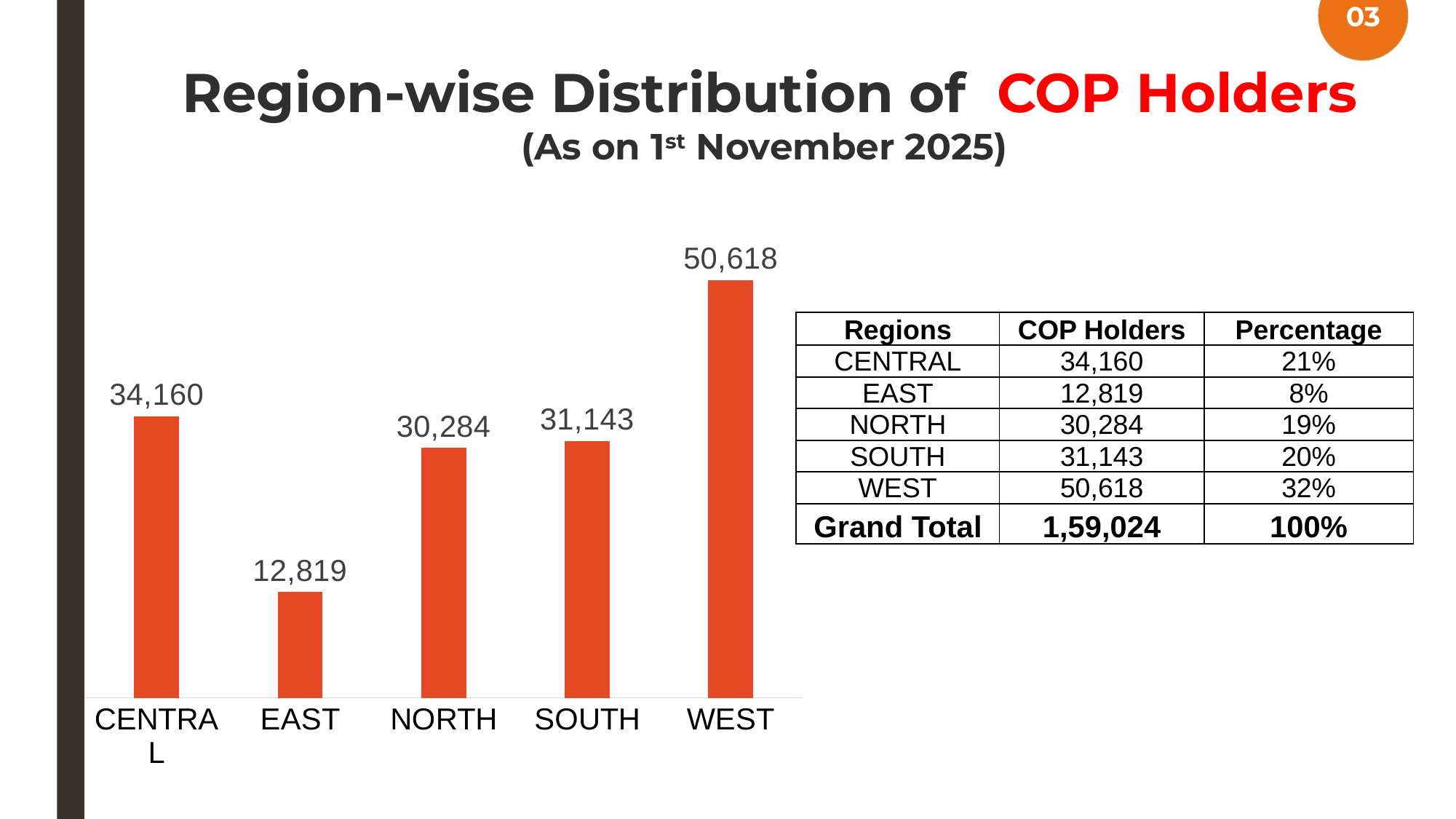

03
Region-wise Distribution of  COP Holders
(As on 1st November 2025)

### Chart

| Category | Total |
|---|---|
| CENTRAL | 34160.0 |
| EAST | 12819.0 |
| NORTH | 30284.0 |
| SOUTH | 31143.0 |
| WEST | 50618.0 |
| Regions | COP Holders | Percentage |
| --- | --- | --- |
| CENTRAL | 34,160 | 21% |
| EAST | 12,819 | 8% |
| NORTH | 30,284 | 19% |
| SOUTH | 31,143 | 20% |
| WEST | 50,618 | 32% |
| Grand Total | 1,59,024 | 100% |